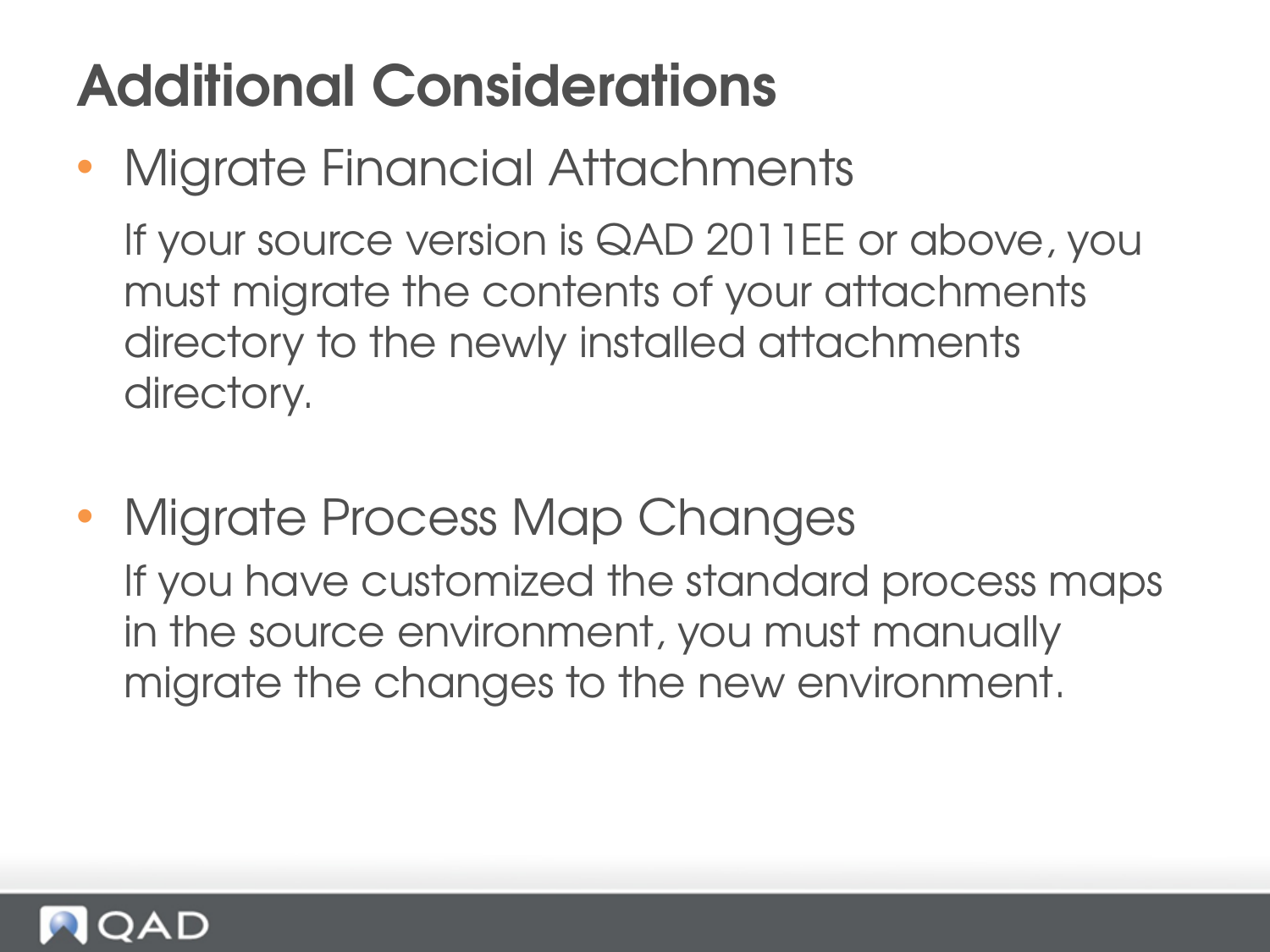

# Additional Considerations
Migrate Financial Attachments
	If your source version is QAD 2011EE or above, you must migrate the contents of your attachments directory to the newly installed attachments directory.

Migrate Process Map Changes
	If you have customized the standard process maps in the source environment, you must manually migrate the changes to the new environment.